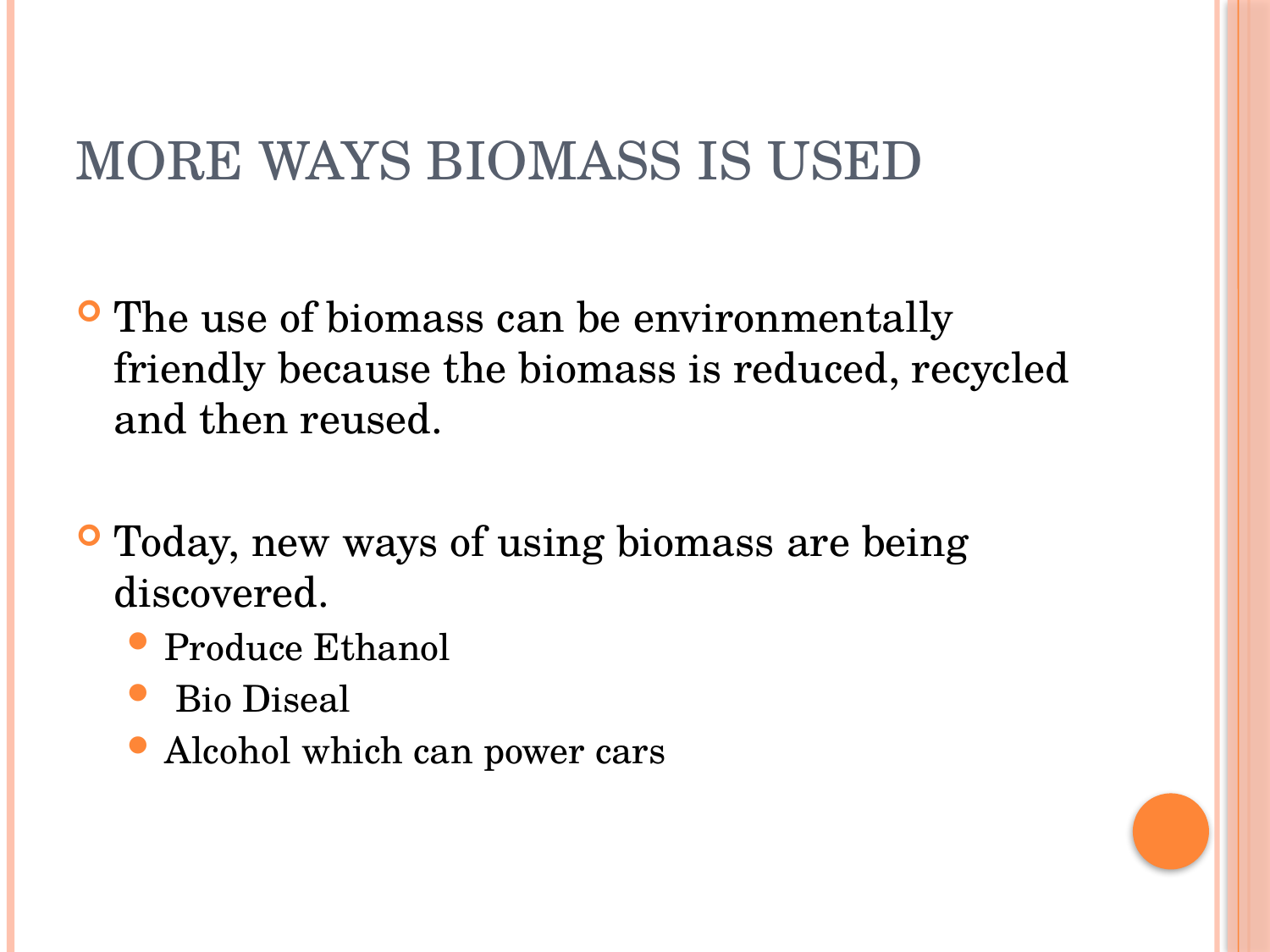

# More Ways Biomass is Used

The use of biomass can be environmentally friendly because the biomass is reduced, recycled and then reused.

Today, new ways of using biomass are being discovered.
Produce Ethanol
 Bio Diseal
Alcohol which can power cars